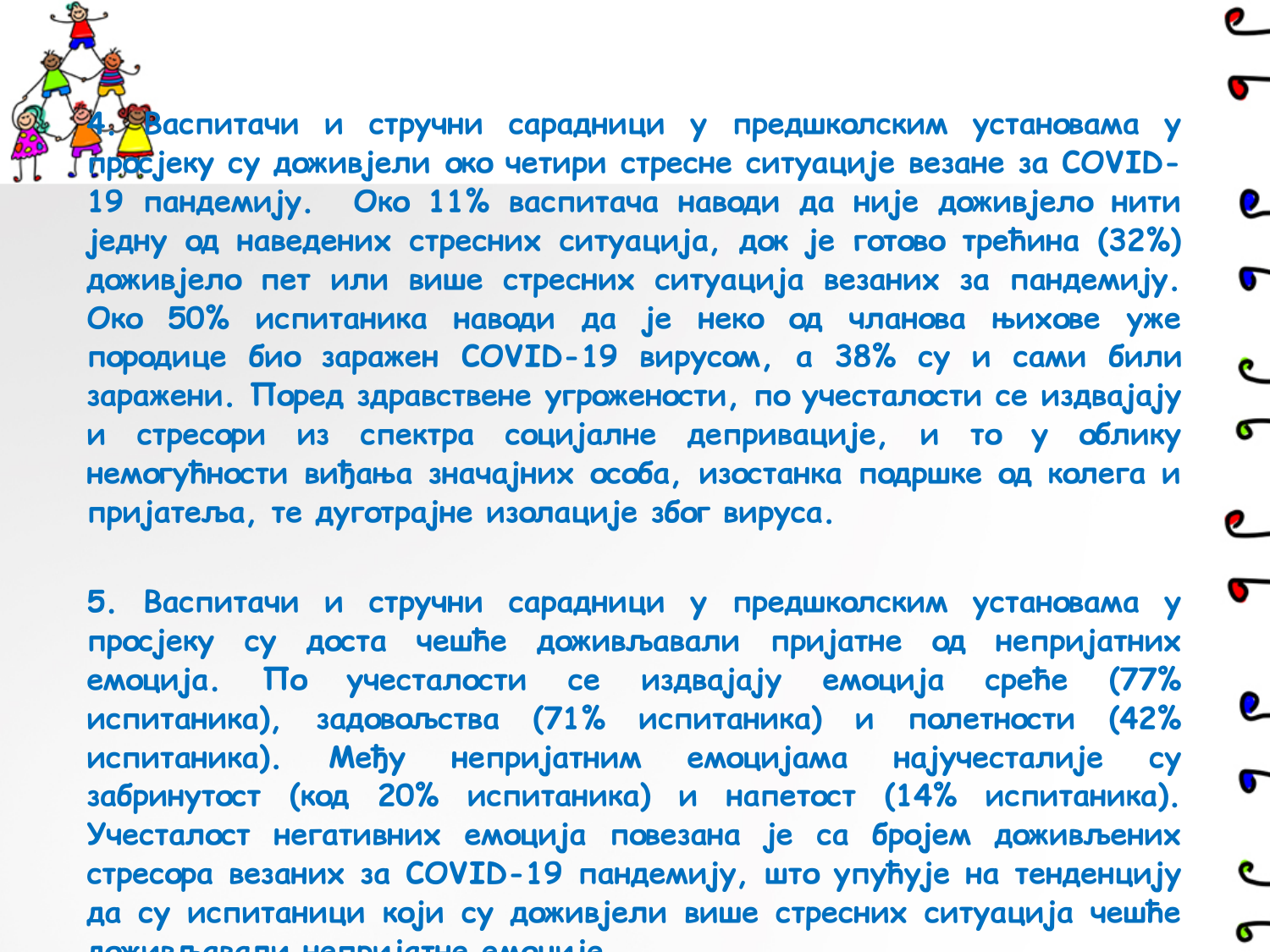

4. Васпитачи и стручни сарадници у предшколским установама у просјеку су доживјели око четири стресне ситуације везане за COVID-19 пандемију.  Око 11% васпитача наводи да није доживјело нити једну од наведених стресних ситуација, док је готово трећина (32%) доживјело пет или више стресних ситуација везаних за пандемију. Око 50% испитаника наводи да је неко од чланова њихове уже породице био заражен COVID-19 вирусом, а 38% су и сами били заражени. Поред здравствене угрожености, по учесталости се издвајају и стресори из спектра социјалне депривације, и то у облику немогућности виђања значајних особа, изостанка подршке од колега и пријатеља, те дуготрајне изолације због вируса.

5. Васпитачи и стручни сарадници у предшколским установама у просјеку су доста чешће доживљавали пријатне од непријатних емоција. По учесталости се издвајају емоција среће (77% испитаника), задовољства (71% испитаника) и полетности (42% испитаника). Међу непријатним емоцијама најучесталије су забринутост (код 20% испитаника) и напетост (14% испитаника). Учесталост негативних емоција повезана је са бројем доживљених стресора везаних за COVID-19 пандемију, што упућује на тенденцију да су испитаници који су доживјели више стресних ситуација чешће доживљавали непријатне емоције.